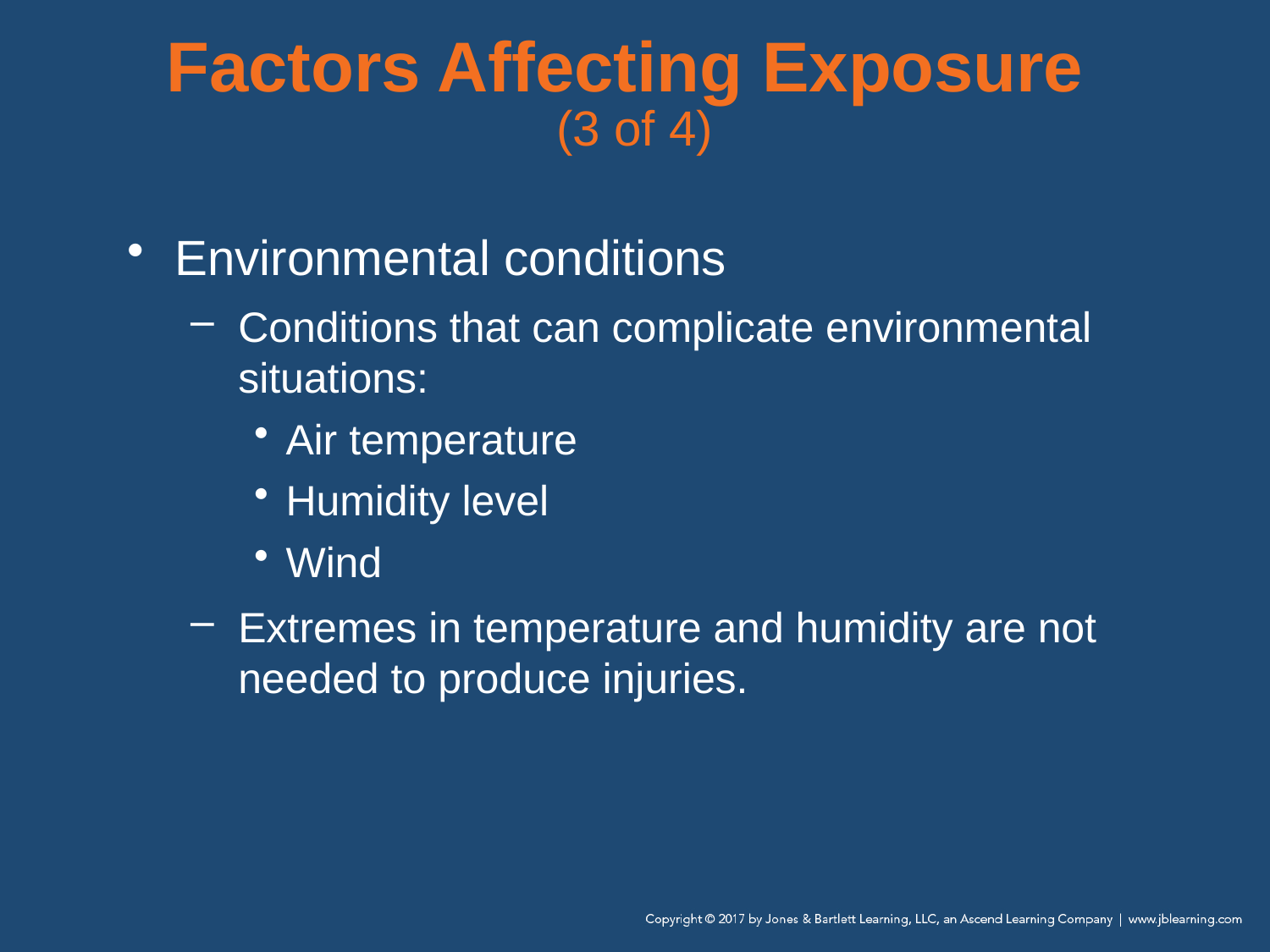

# Factors Affecting Exposure (3 of 4)
Environmental conditions
Conditions that can complicate environmental situations:
Air temperature
Humidity level
Wind
Extremes in temperature and humidity are not needed to produce injuries.